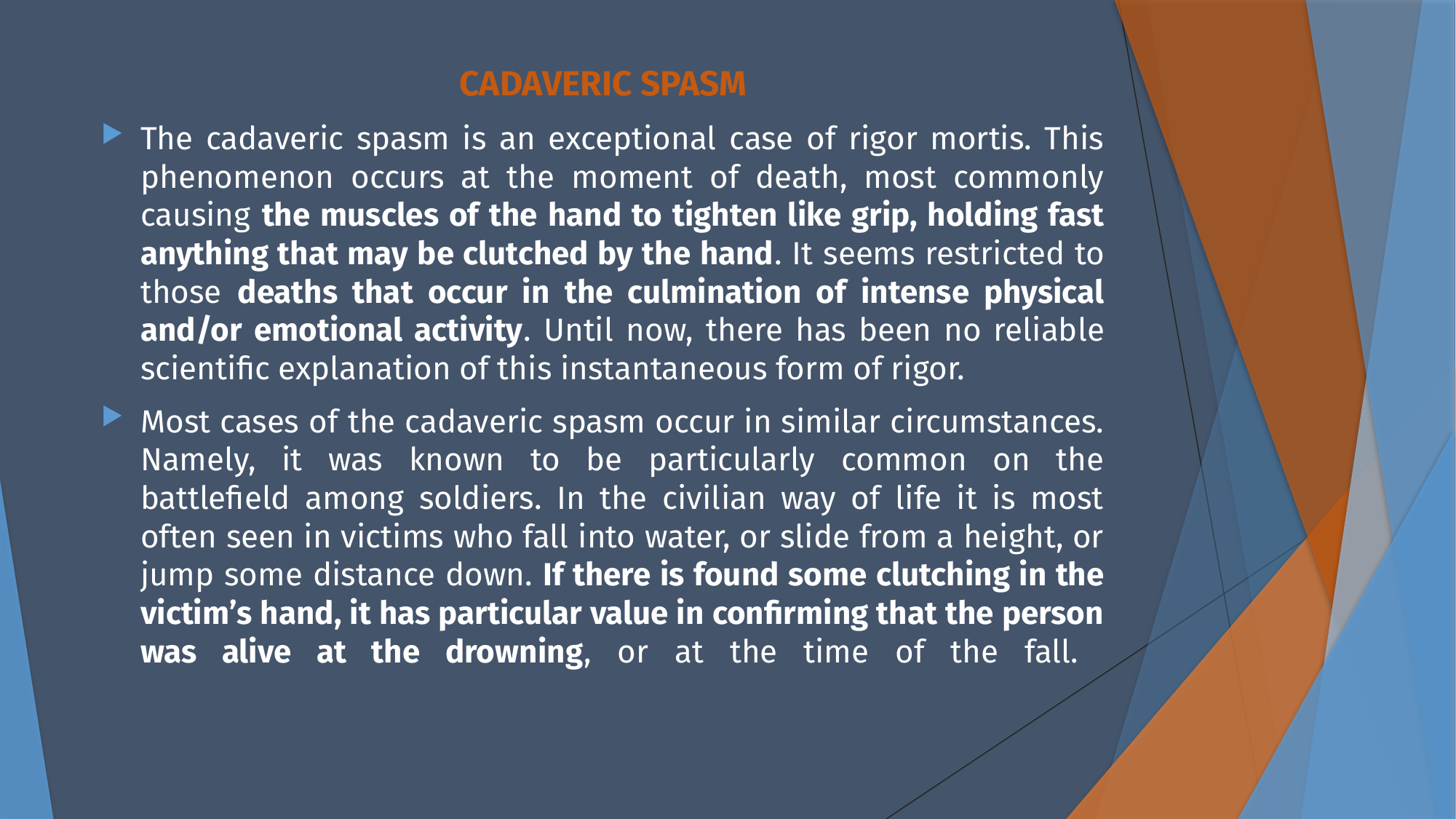

CADAVERIC SPASM
The cadaveric spasm is an exceptional case of rigor mortis. This phenomenon occurs at the moment of death, most commonly causing the muscles of the hand to tighten like grip, holding fast anything that may be clutched by the hand. It seems restricted to those deaths that occur in the culmination of intense physical and/or emotional activity. Until now, there has been no reliable scientific explanation of this instantaneous form of rigor.
Most cases of the cadaveric spasm occur in similar circumstances. Namely, it was known to be particularly common on the battlefield among soldiers. In the civilian way of life it is most often seen in victims who fall into water, or slide from a height, or jump some distance down. If there is found some clutching in the victim’s hand, it has particular value in confirming that the person was alive at the drowning, or at the time of the fall.